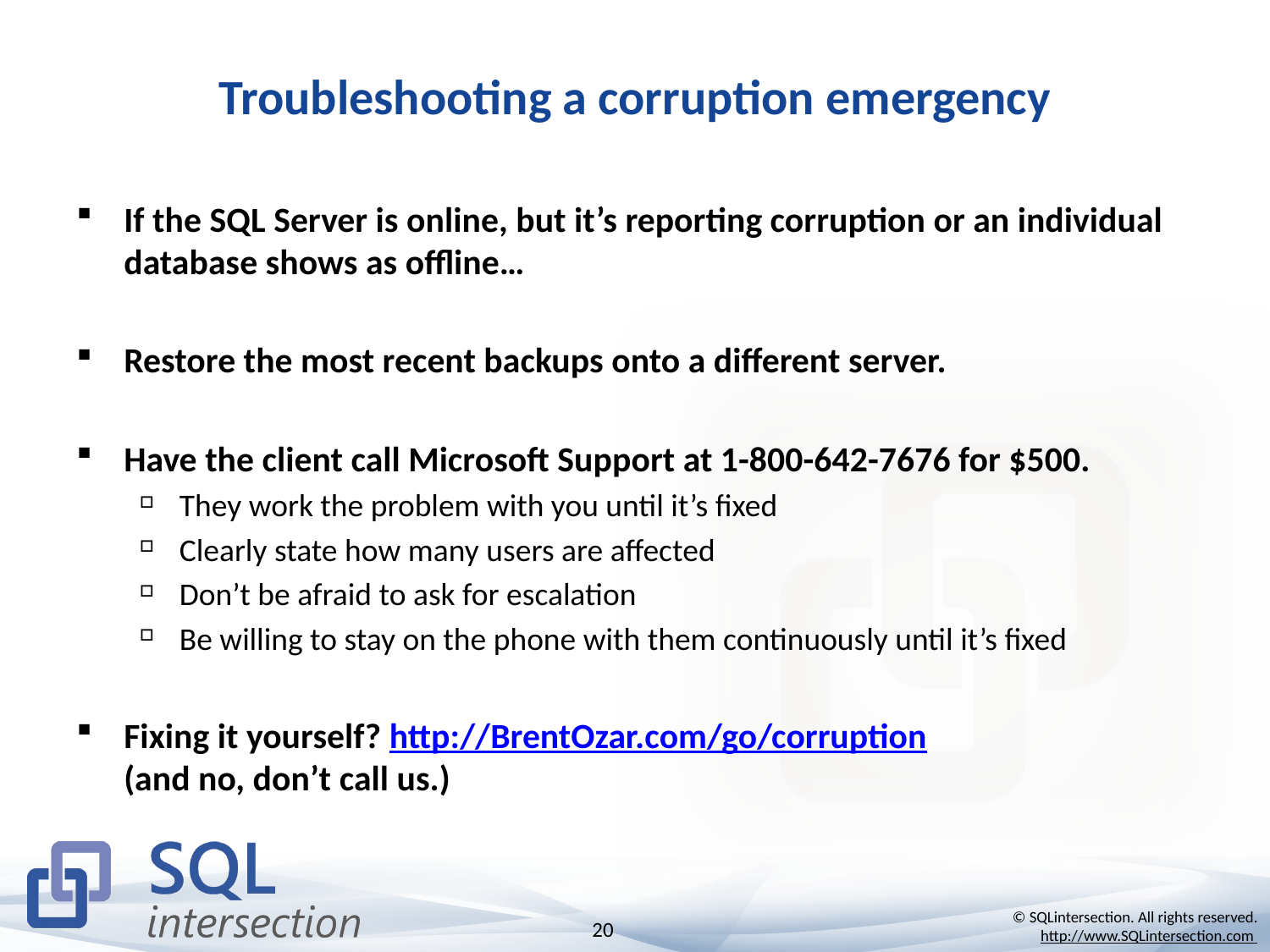

# Troubleshooting a corruption emergency
If the SQL Server is online, but it’s reporting corruption or an individual database shows as offline…

Restore the most recent backups onto a different server.

Have the client call Microsoft Support at 1-800-642-7676 for $500.
They work the problem with you until it’s fixed
Clearly state how many users are affected
Don’t be afraid to ask for escalation
Be willing to stay on the phone with them continuously until it’s fixed

Fixing it yourself? http://BrentOzar.com/go/corruption
(and no, don’t call us.)